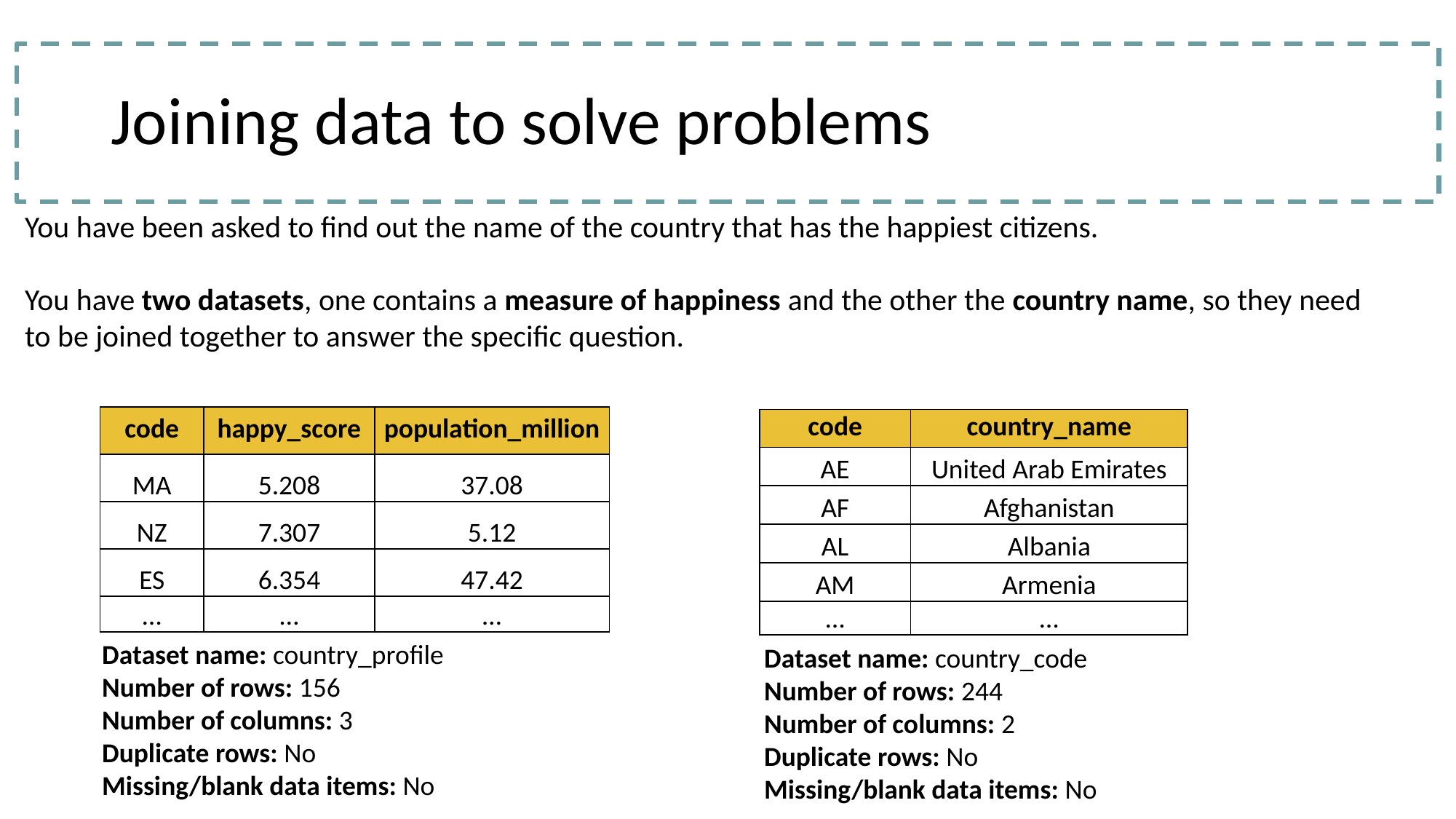

# Joining data to solve problems
You have been asked to find out the name of the country that has the happiest citizens.

You have two datasets, one contains a measure of happiness and the other the country name, so they need to be joined together to answer the specific question.
| code | happy\_score | population\_million |
| --- | --- | --- |
| MA | 5.208 | 37.08 |
| NZ | 7.307 | 5.12 |
| ES | 6.354 | 47.42 |
| … | … | … |
| code | country\_name |
| --- | --- |
| AE | United Arab Emirates |
| AF | Afghanistan |
| AL | Albania |
| AM | Armenia |
| … | … |
Dataset name: country_profile
Number of rows: 156
Number of columns: 3
Duplicate rows: No
Missing/blank data items: No
Dataset name: country_code
Number of rows: 244
Number of columns: 2
Duplicate rows: No
Missing/blank data items: No